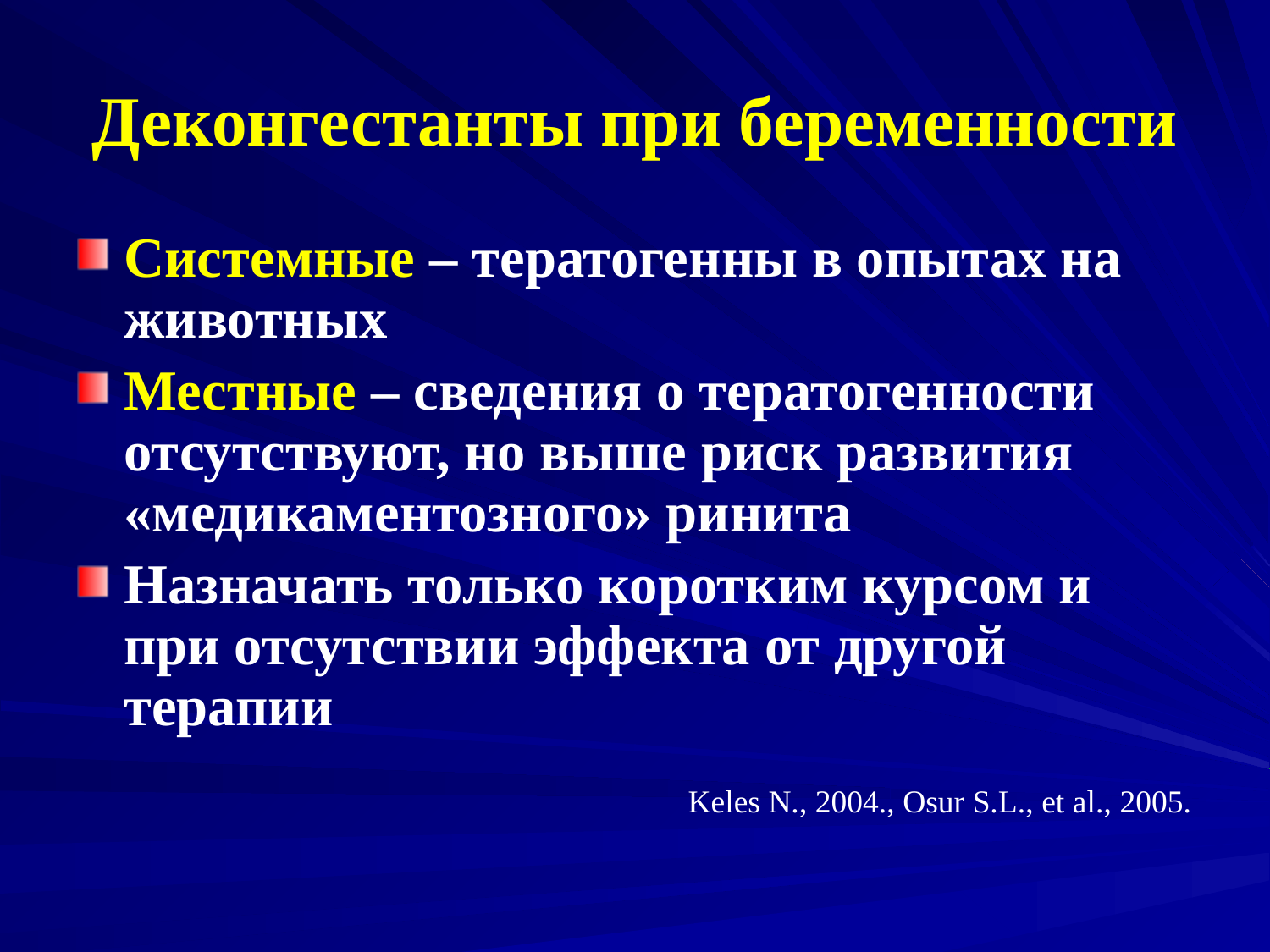

# Деконгестанты при беременности
Системные – тератогенны в опытах на животных
Местные – сведения о тератогенности отсутствуют, но выше риск развития «медикаментозного» ринита
Назначать только коротким курсом и при отсутствии эффекта от другой терапии

					       Keles N., 2004., Osur S.L., et al., 2005.